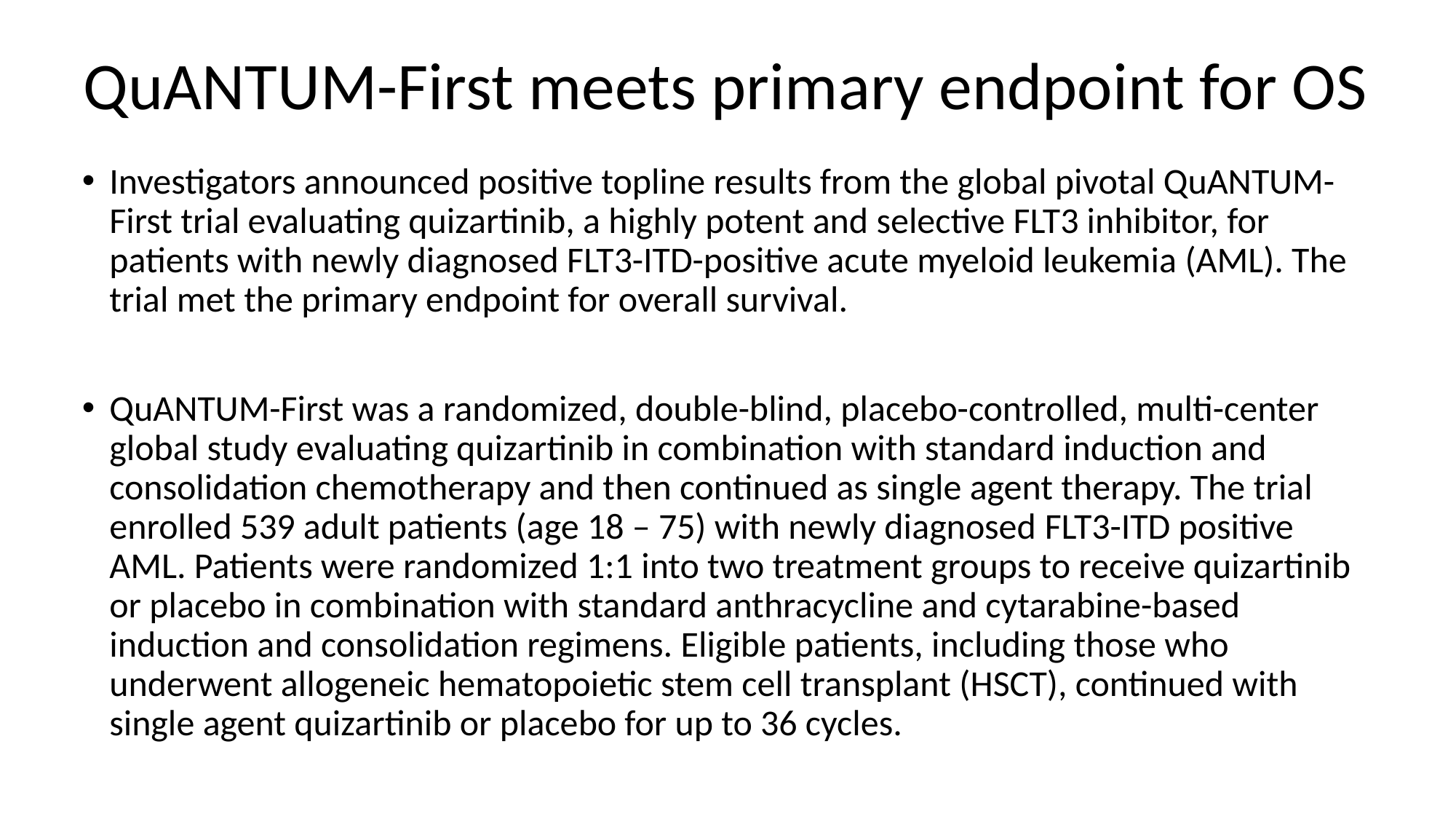

# QuANTUM-First meets primary endpoint for OS
Investigators announced positive topline results from the global pivotal QuANTUM-First trial evaluating quizartinib, a highly potent and selective FLT3 inhibitor, for patients with newly diagnosed FLT3-ITD-positive acute myeloid leukemia (AML). The trial met the primary endpoint for overall survival.

QuANTUM-First was a randomized, double-blind, placebo-controlled, multi-center global study evaluating quizartinib in combination with standard induction and consolidation chemotherapy and then continued as single agent therapy. The trial enrolled 539 adult patients (age 18 – 75) with newly diagnosed FLT3-ITD positive AML. Patients were randomized 1:1 into two treatment groups to receive quizartinib or placebo in combination with standard anthracycline and cytarabine-based induction and consolidation regimens. Eligible patients, including those who underwent allogeneic hematopoietic stem cell transplant (HSCT), continued with single agent quizartinib or placebo for up to 36 cycles.